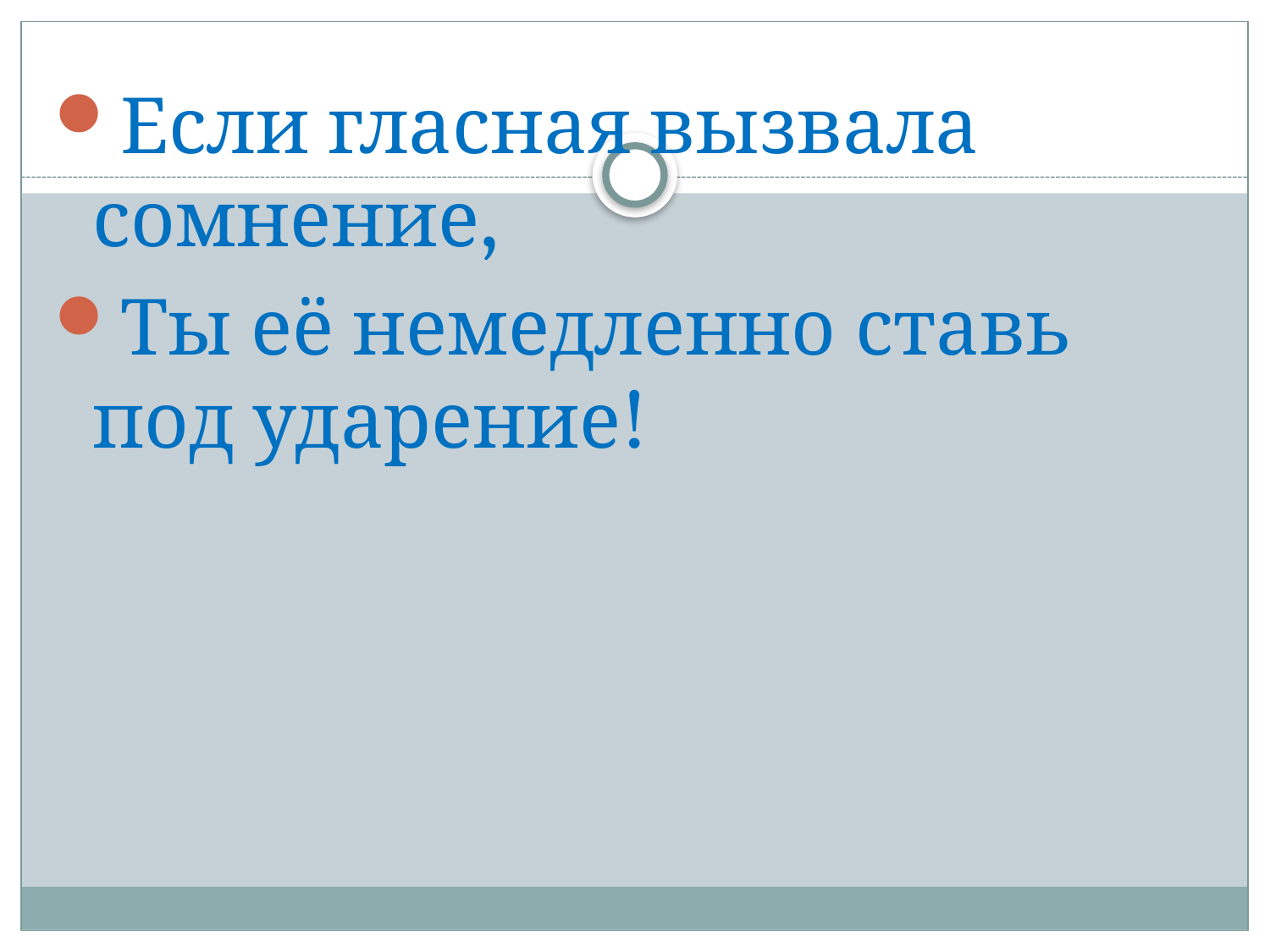

Если гласная вызвала сомнение,
Ты её немедленно ставь под ударение!